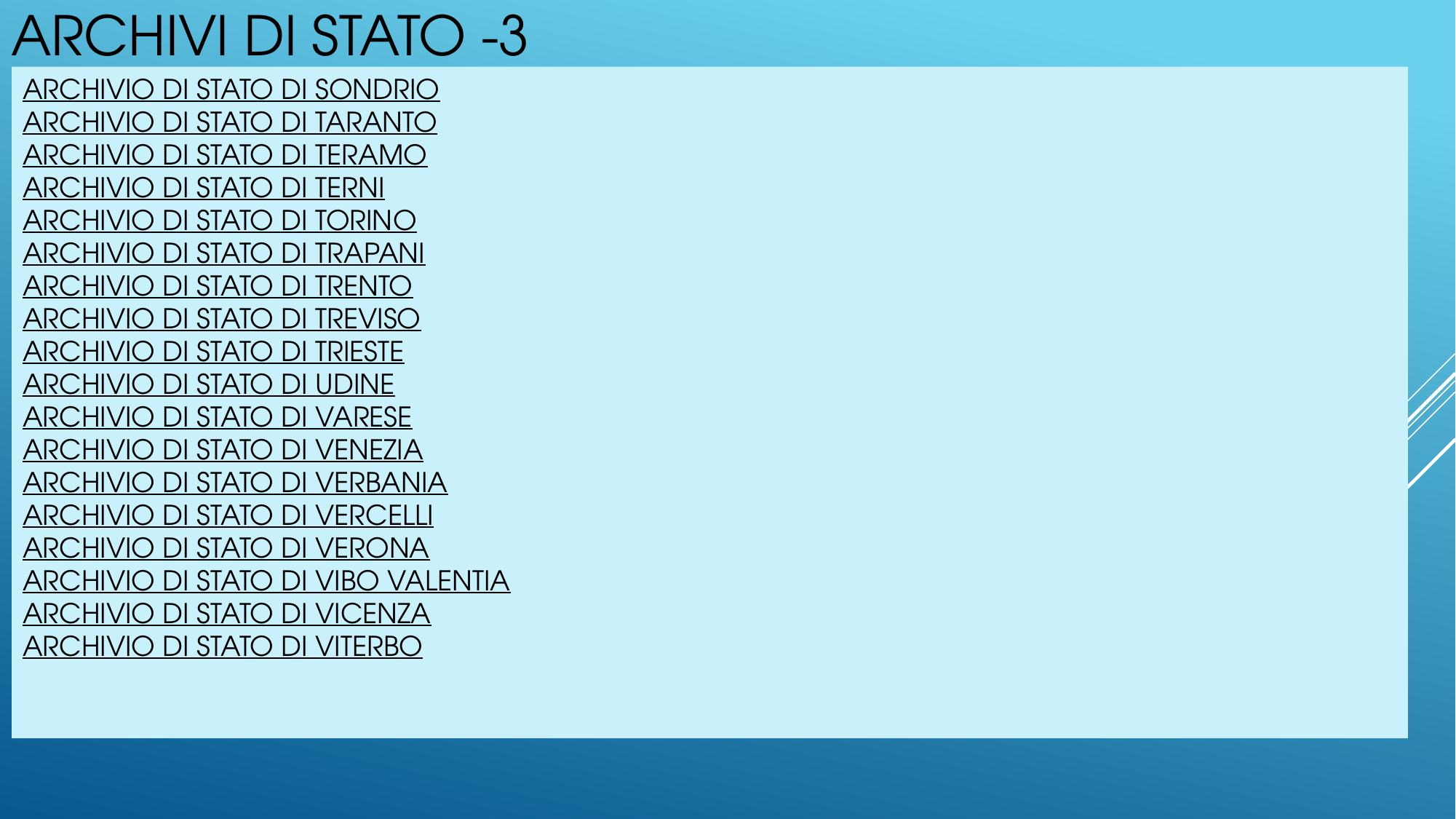

# ARCHIVI DI STATO -3
ARCHIVIO DI STATO DI SONDRIO
ARCHIVIO DI STATO DI TARANTO
ARCHIVIO DI STATO DI TERAMO
ARCHIVIO DI STATO DI TERNI
ARCHIVIO DI STATO DI TORINO
ARCHIVIO DI STATO DI TRAPANI
ARCHIVIO DI STATO DI TRENTO
ARCHIVIO DI STATO DI TREVISO
ARCHIVIO DI STATO DI TRIESTE
ARCHIVIO DI STATO DI UDINE
ARCHIVIO DI STATO DI VARESE
ARCHIVIO DI STATO DI VENEZIA
ARCHIVIO DI STATO DI VERBANIA
ARCHIVIO DI STATO DI VERCELLI
ARCHIVIO DI STATO DI VERONA
ARCHIVIO DI STATO DI VIBO VALENTIA
ARCHIVIO DI STATO DI VICENZA
ARCHIVIO DI STATO DI VITERBO